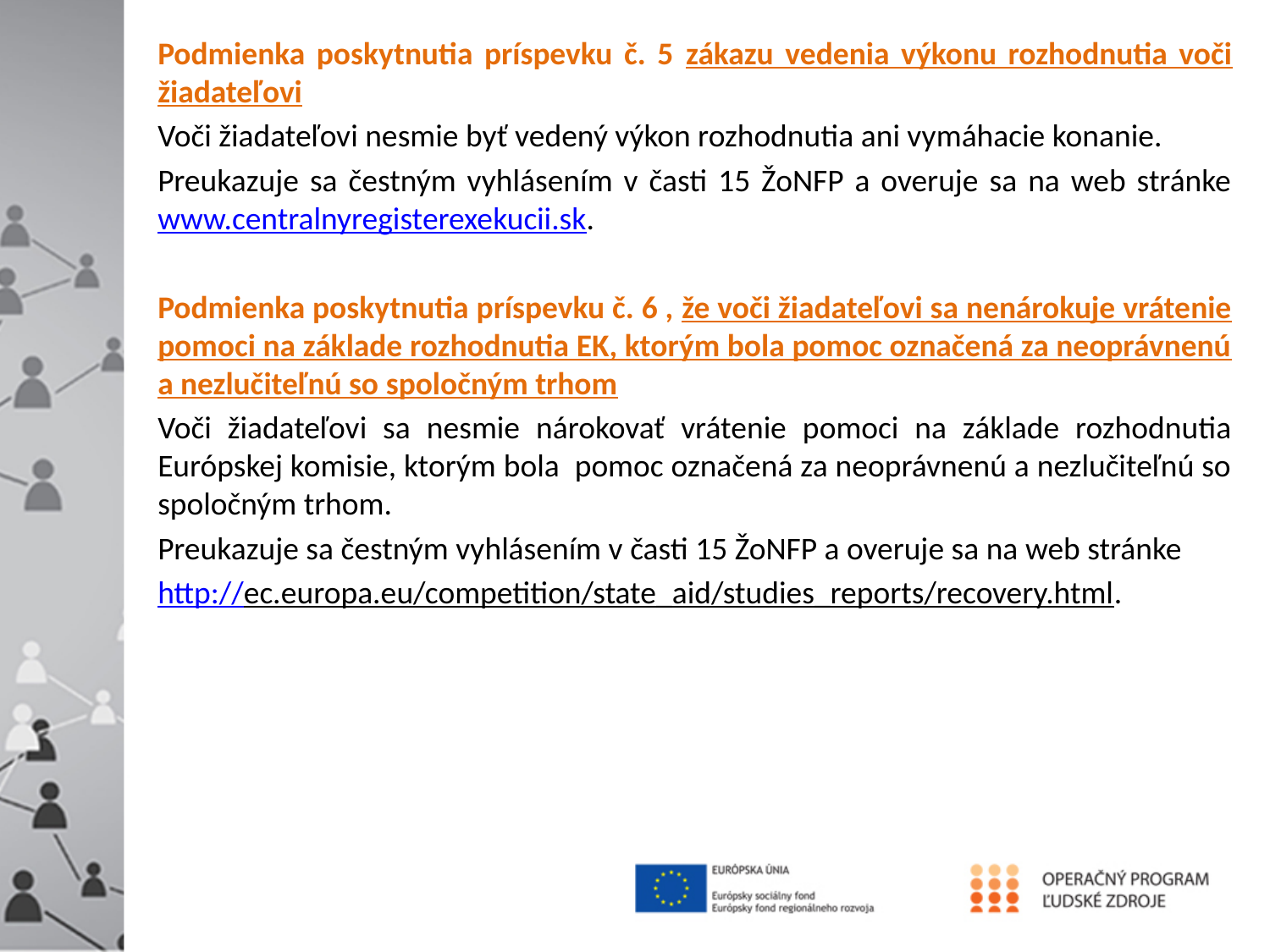

Podmienka poskytnutia príspevku č. 5 zákazu vedenia výkonu rozhodnutia voči žiadateľovi
Voči žiadateľovi nesmie byť vedený výkon rozhodnutia ani vymáhacie konanie.
Preukazuje sa čestným vyhlásením v časti 15 ŽoNFP a overuje sa na web stránke www.centralnyregisterexekucii.sk.

Podmienka poskytnutia príspevku č. 6 , že voči žiadateľovi sa nenárokuje vrátenie pomoci na základe rozhodnutia EK, ktorým bola pomoc označená za neoprávnenú a nezlučiteľnú so spoločným trhom
Voči žiadateľovi sa nesmie nárokovať vrátenie pomoci na základe rozhodnutia Európskej komisie, ktorým bola  pomoc označená za neoprávnenú a nezlučiteľnú so spoločným trhom.
Preukazuje sa čestným vyhlásením v časti 15 ŽoNFP a overuje sa na web stránke
http://ec.europa.eu/competition/state_aid/studies_reports/recovery.html.